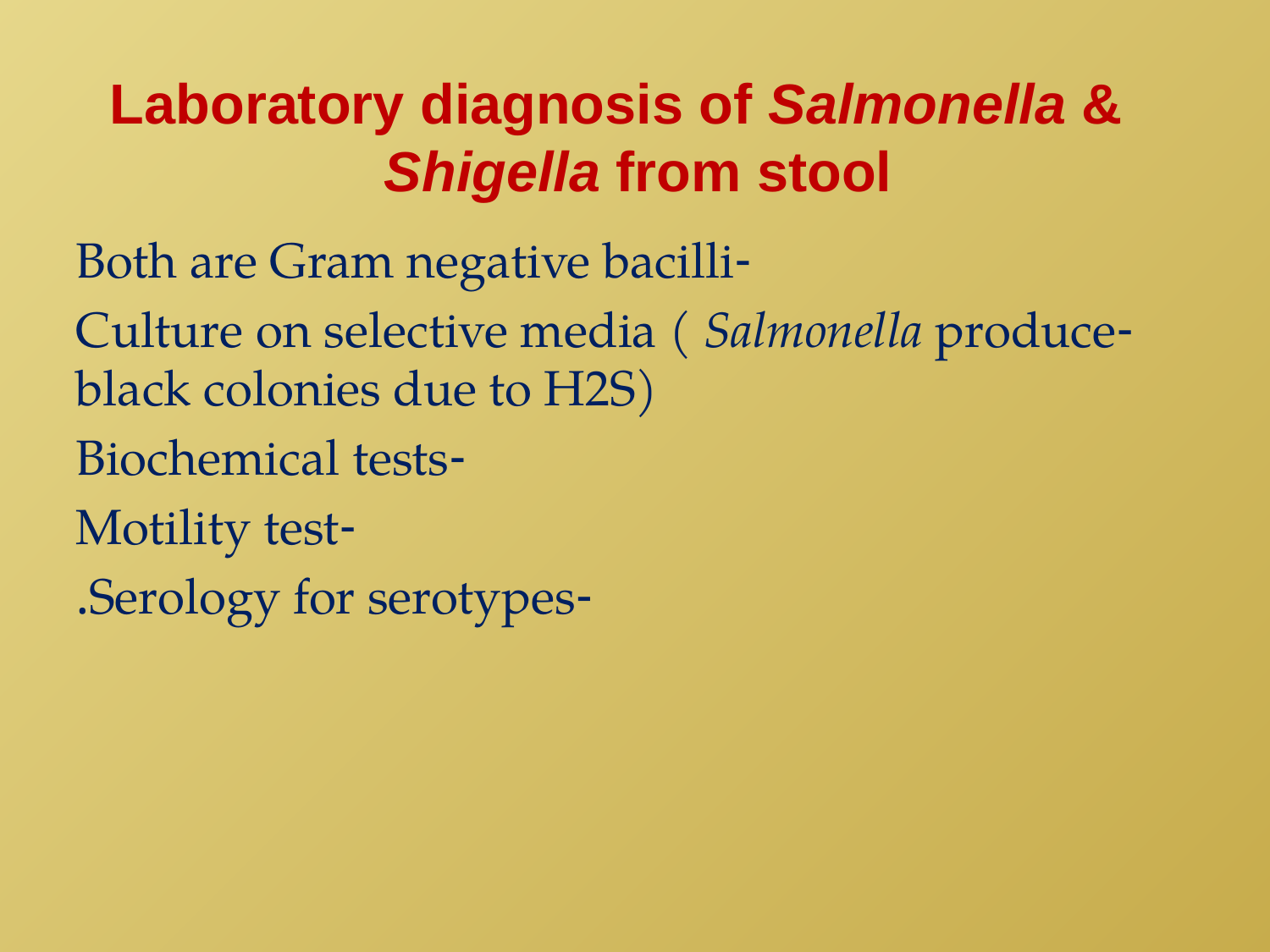

# Laboratory diagnosis of Salmonella & Shigella from stool
-Both are Gram negative bacilli
-Culture on selective media ( Salmonella produce black colonies due to H2S)
-Biochemical tests
-Motility test
-Serology for serotypes.